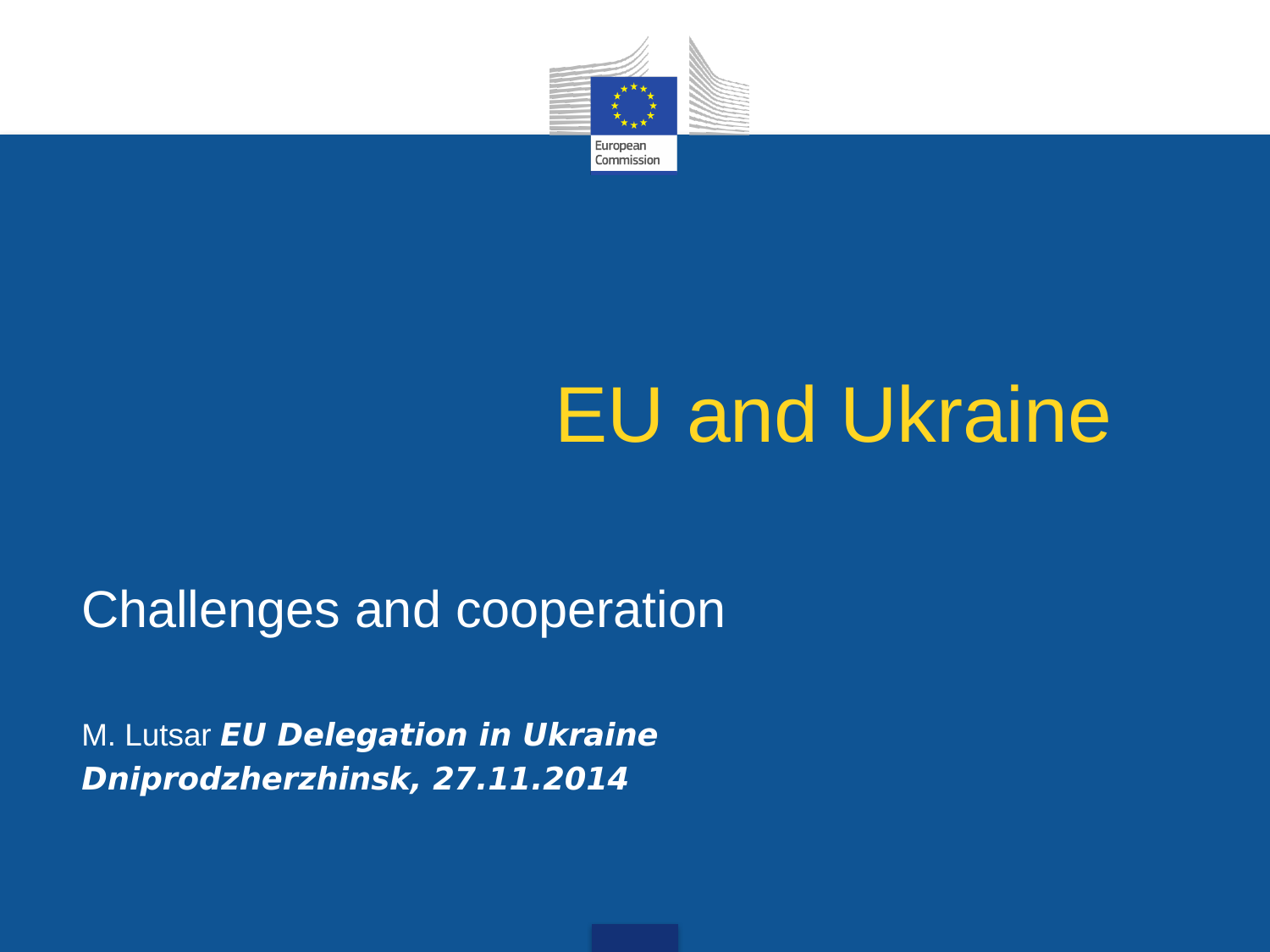

EU and Ukraine
Challenges and cooperation

M. Lutsar EU Delegation in Ukraine
Dniprodzherzhinsk, 27.11.2014